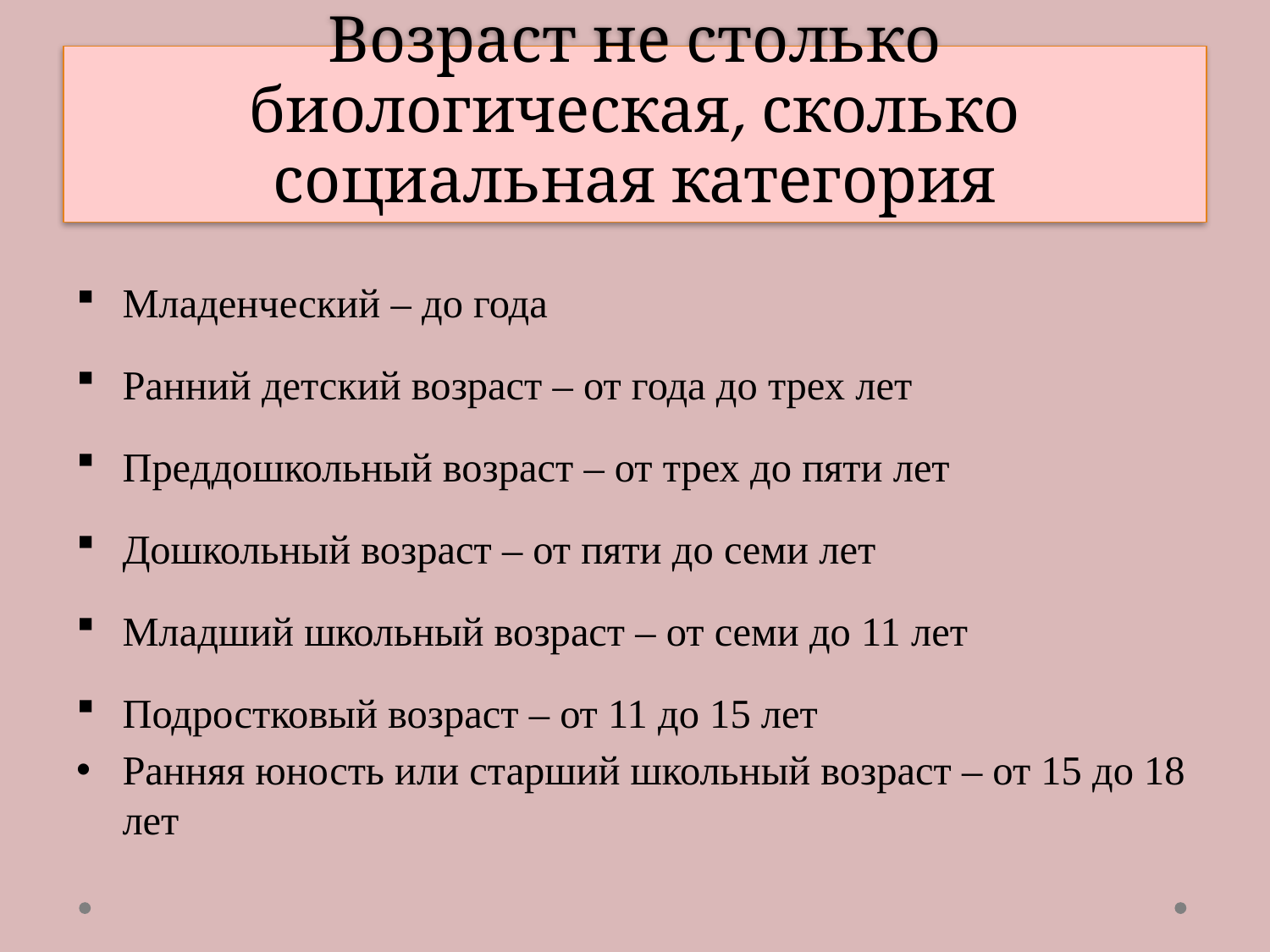

# Возраст не столько биологическая, сколько социальная категория
Младенческий – до года
Ранний детский возраст – от года до трех лет
Преддошкольный возраст – от трех до пяти лет
Дошкольный возраст – от пяти до семи лет
Младший школьный возраст – от семи до 11 лет
Подростковый возраст – от 11 до 15 лет
Ранняя юность или старший школьный возраст – от 15 до 18 лет